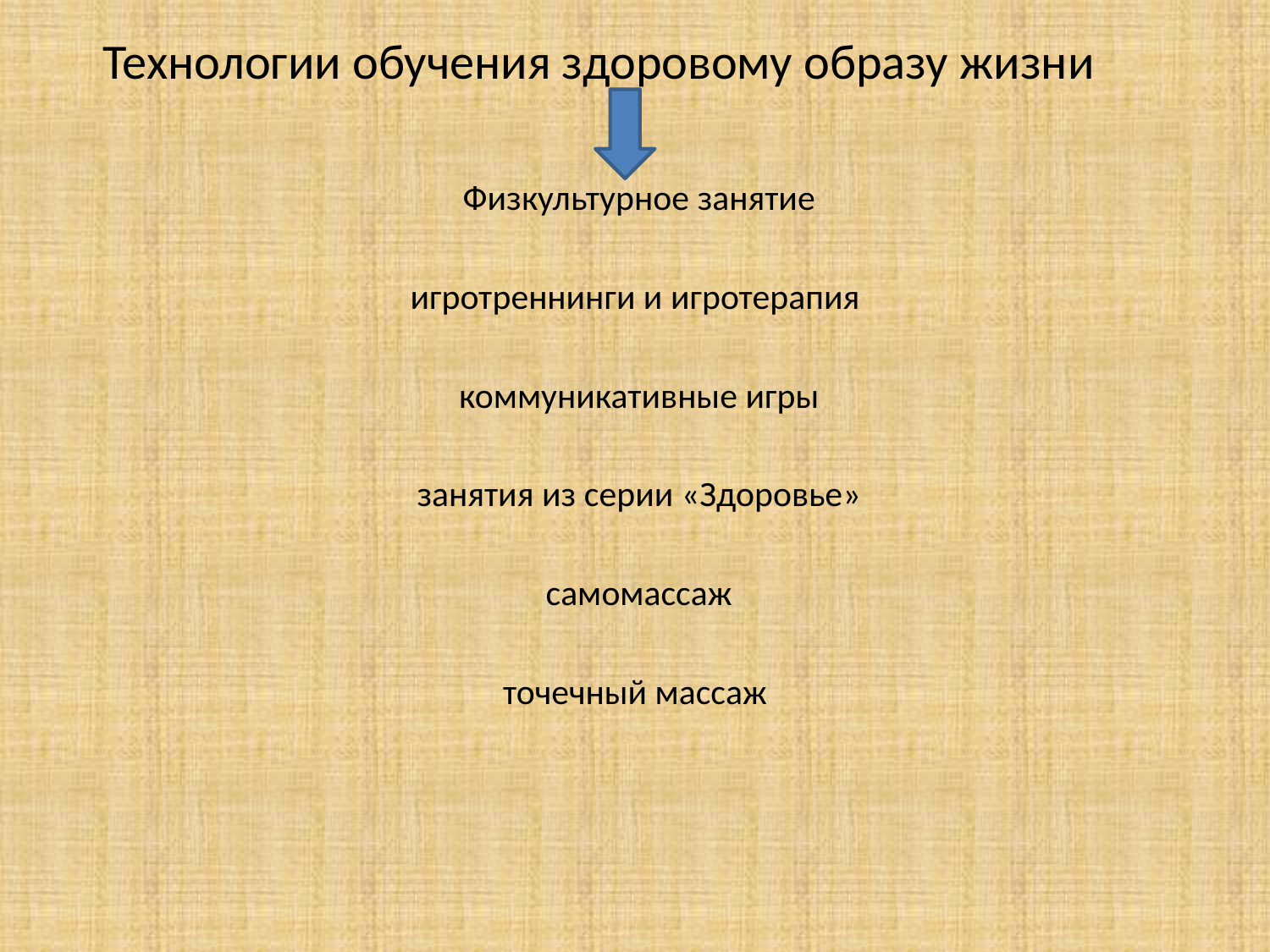

# Технологии обучения здоровому образу жизни

 Физкультурное занятие

игротреннинги и игротерапия

 коммуникативные игры

 занятия из серии «Здоровье»

 самомассаж

точечный массаж